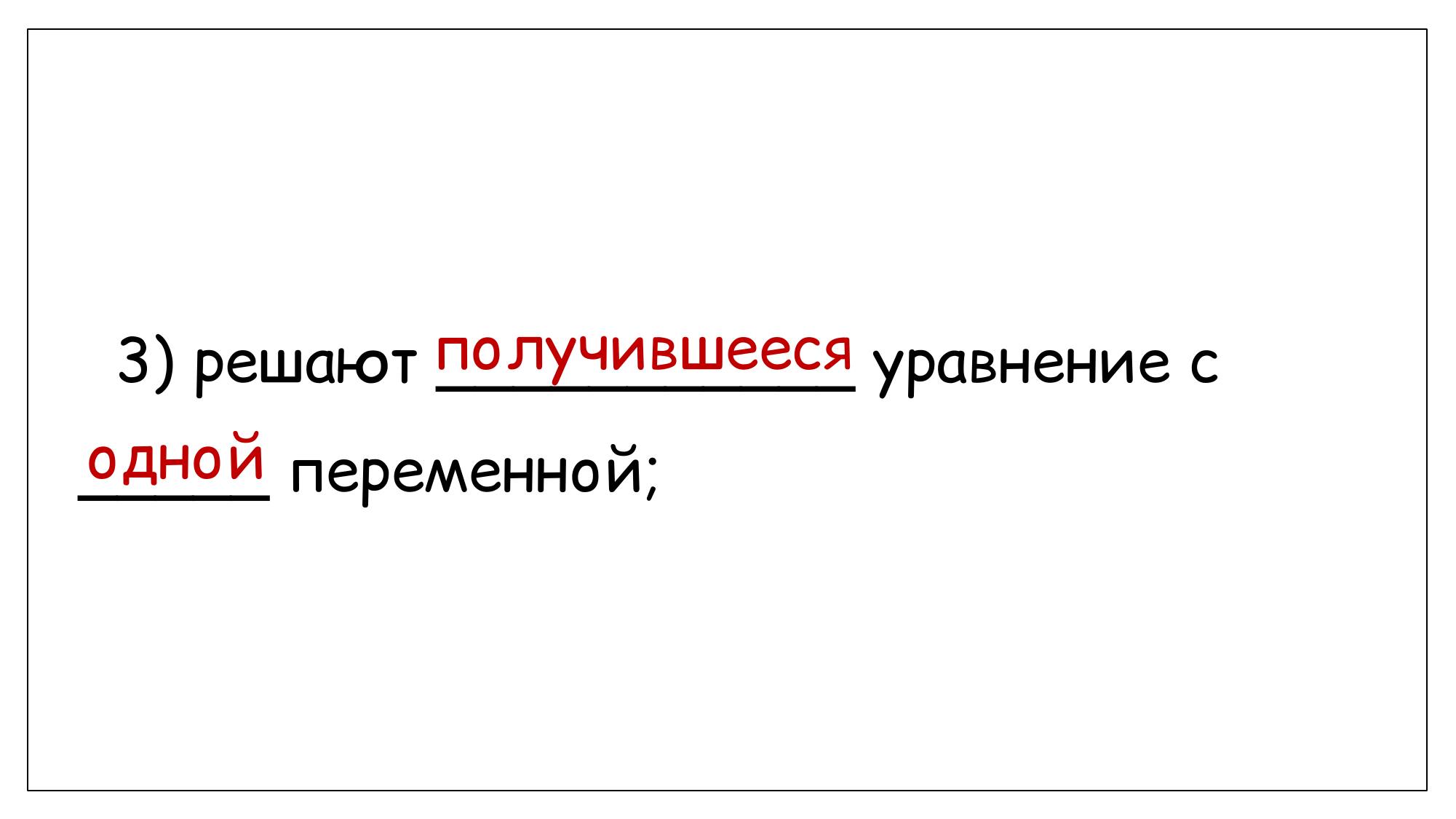

3) решают ___________ уравнение с _____ переменной;
получившееся
одной